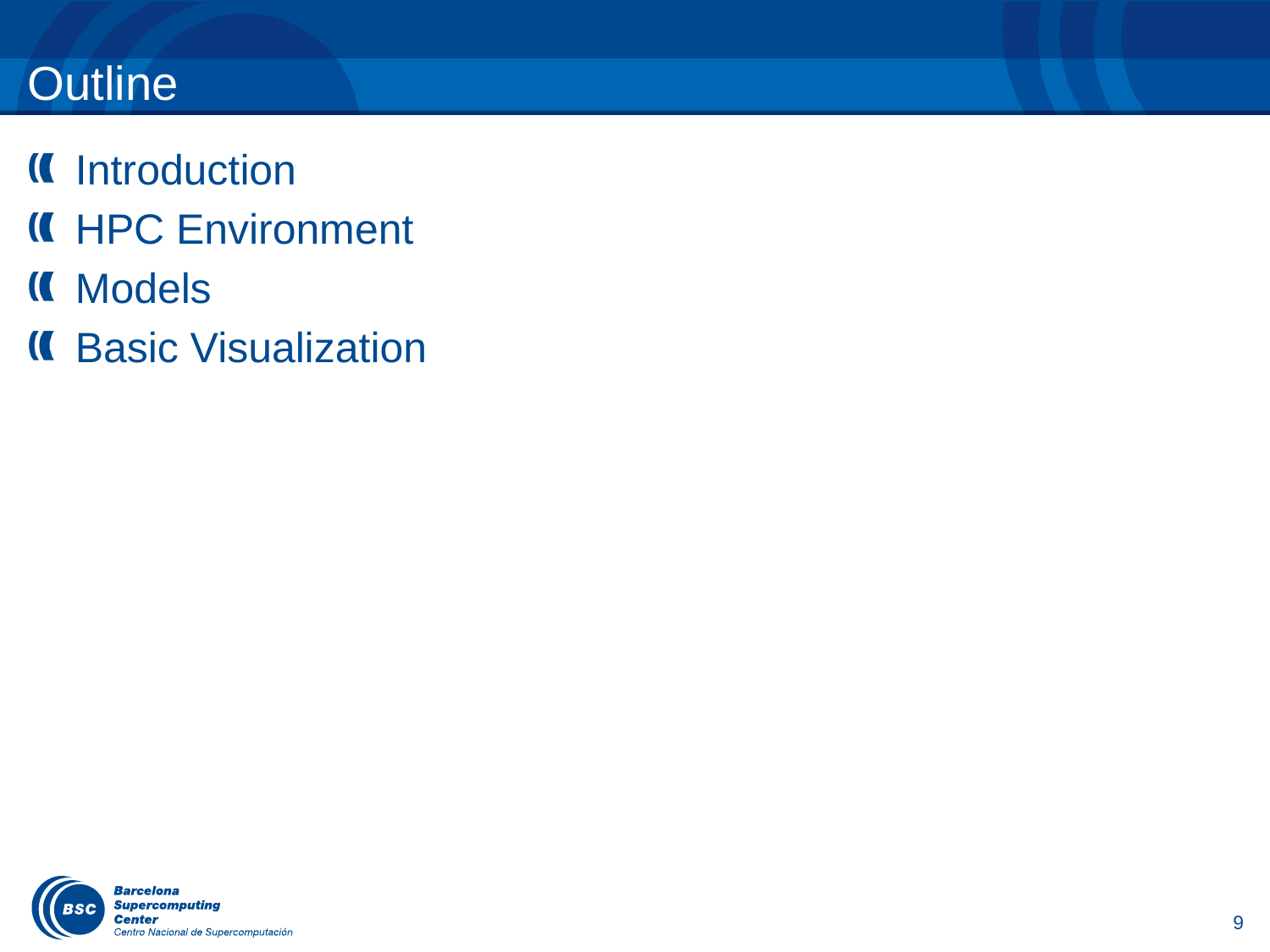

# Outline
Introduction
HPC Environment
Models
Basic Visualization
9